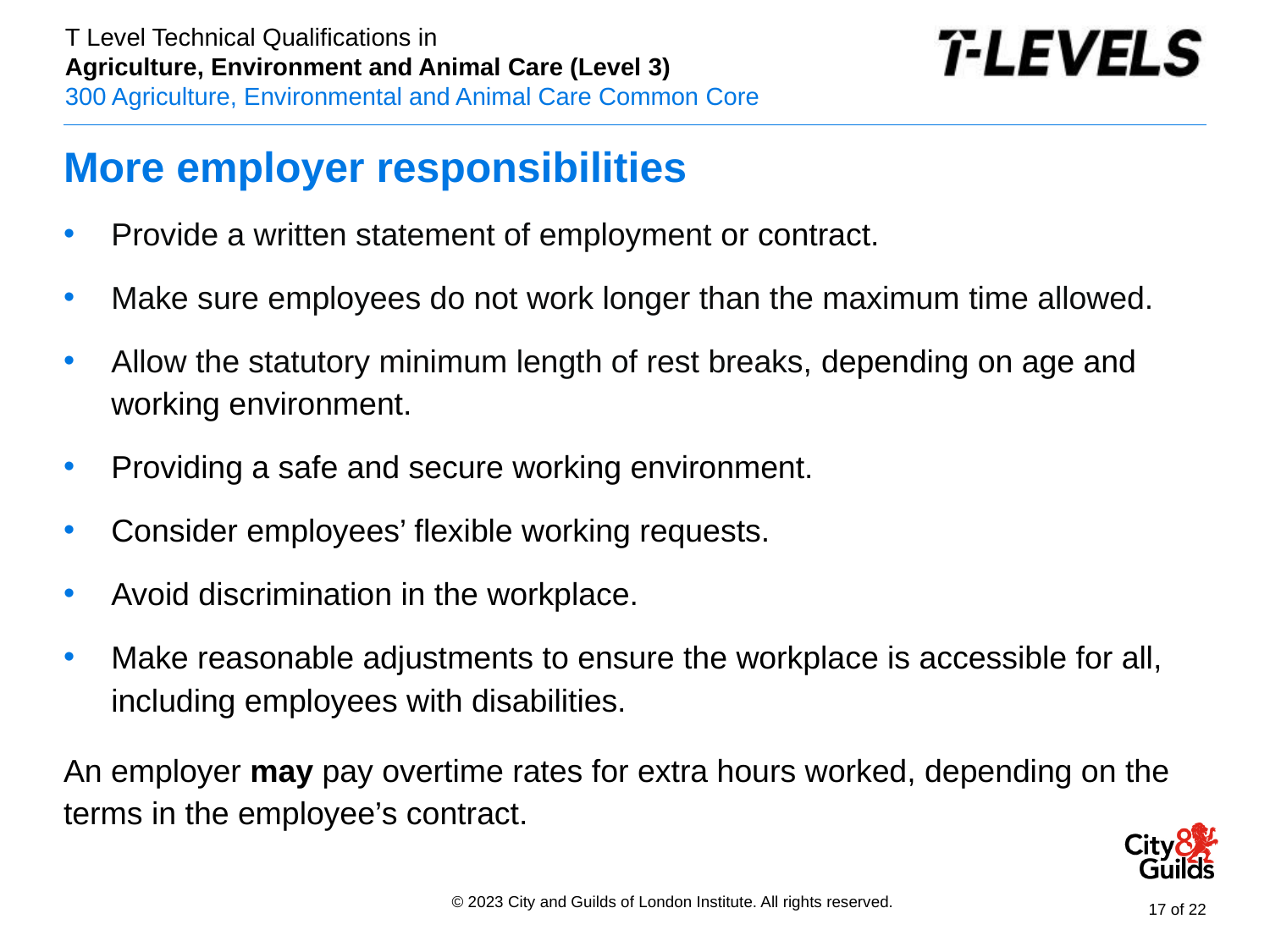

# More employer responsibilities
Provide a written statement of employment or contract.
Make sure employees do not work longer than the maximum time allowed.
Allow the statutory minimum length of rest breaks, depending on age and working environment.
Providing a safe and secure working environment.
Consider employees’ flexible working requests.
Avoid discrimination in the workplace.
Make reasonable adjustments to ensure the workplace is accessible for all, including employees with disabilities.
An employer may pay overtime rates for extra hours worked, depending on the terms in the employee’s contract.